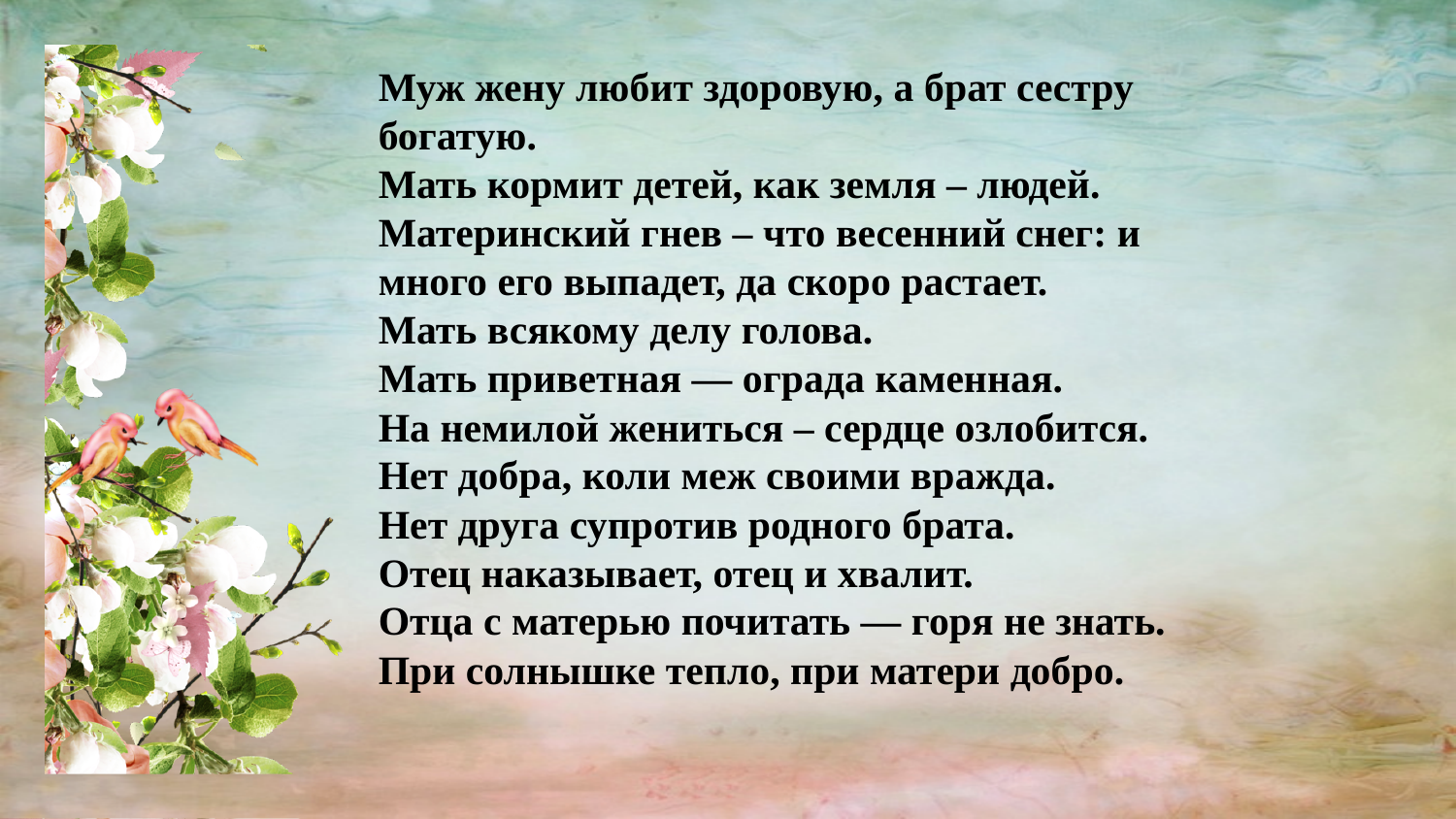

Муж жену любит здоровую, а брат сестру богатую.
Мать кормит детей, как земля – людей.
Материнский гнев – что весенний снег: и много его выпадет, да скоро растает.
Мать всякому делу голова.
Мать приветная — ограда каменная.
На немилой жениться – сердце озлобится.
Нет добра, коли меж своими вражда.
Нет друга супротив родного брата.
Отец наказывает, отец и хвалит.
Отца с матерью почитать — горя не знать.
При солнышке тепло, при матери добро.